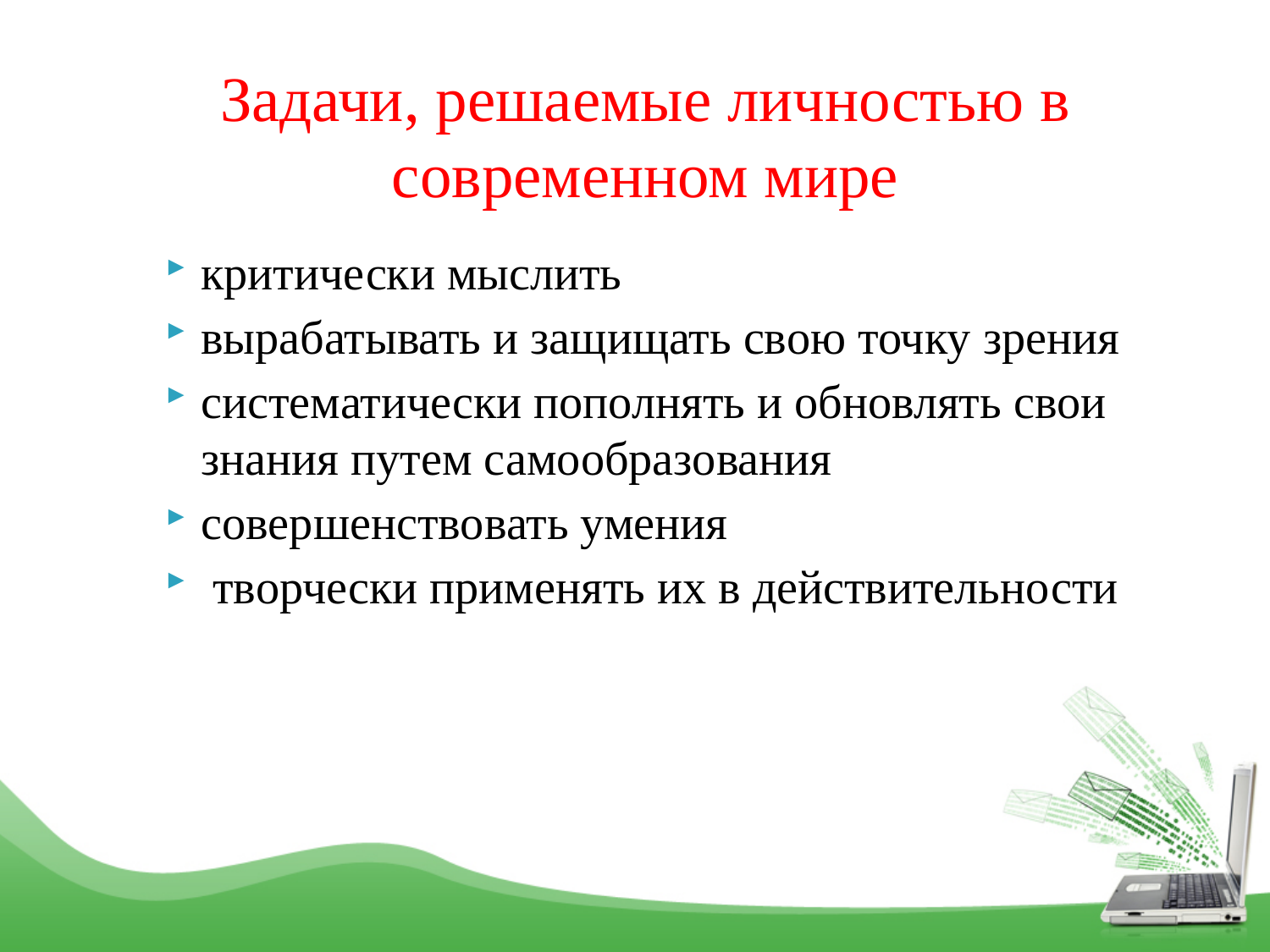

# Задачи, решаемые личностью в современном мире
критически мыслить
вырабатывать и защищать свою точку зрения
систематически пополнять и обновлять свои знания путем самообразования
совершенствовать умения
 творчески применять их в действительности